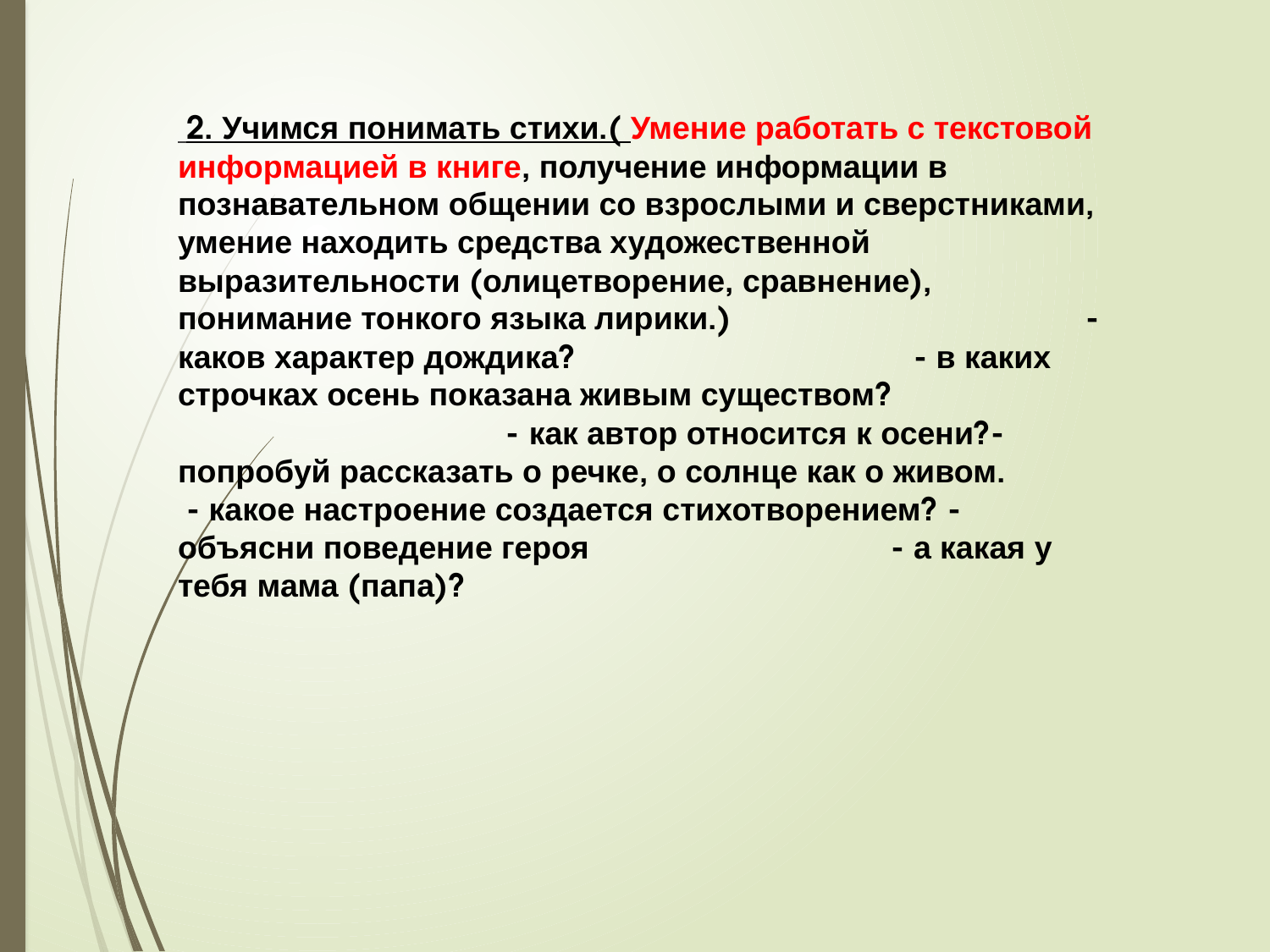

#
 2. Учимся понимать стихи.( Умение работать с текстовой информацией в книге, получение информации в познавательном общении со взрослыми и сверстниками, умение находить средства художественной выразительности (олицетворение, сравнение), понимание тонкого языка лирики.)                                        - каков характер дождика?                                      - в каких строчках осень показана живым существом?                                                             - как автор относится к осени?- попробуй рассказать о речке, о солнце как о живом.            - какое настроение создается стихотворением? - объясни поведение героя                                  - а какая у тебя мама (папа)?